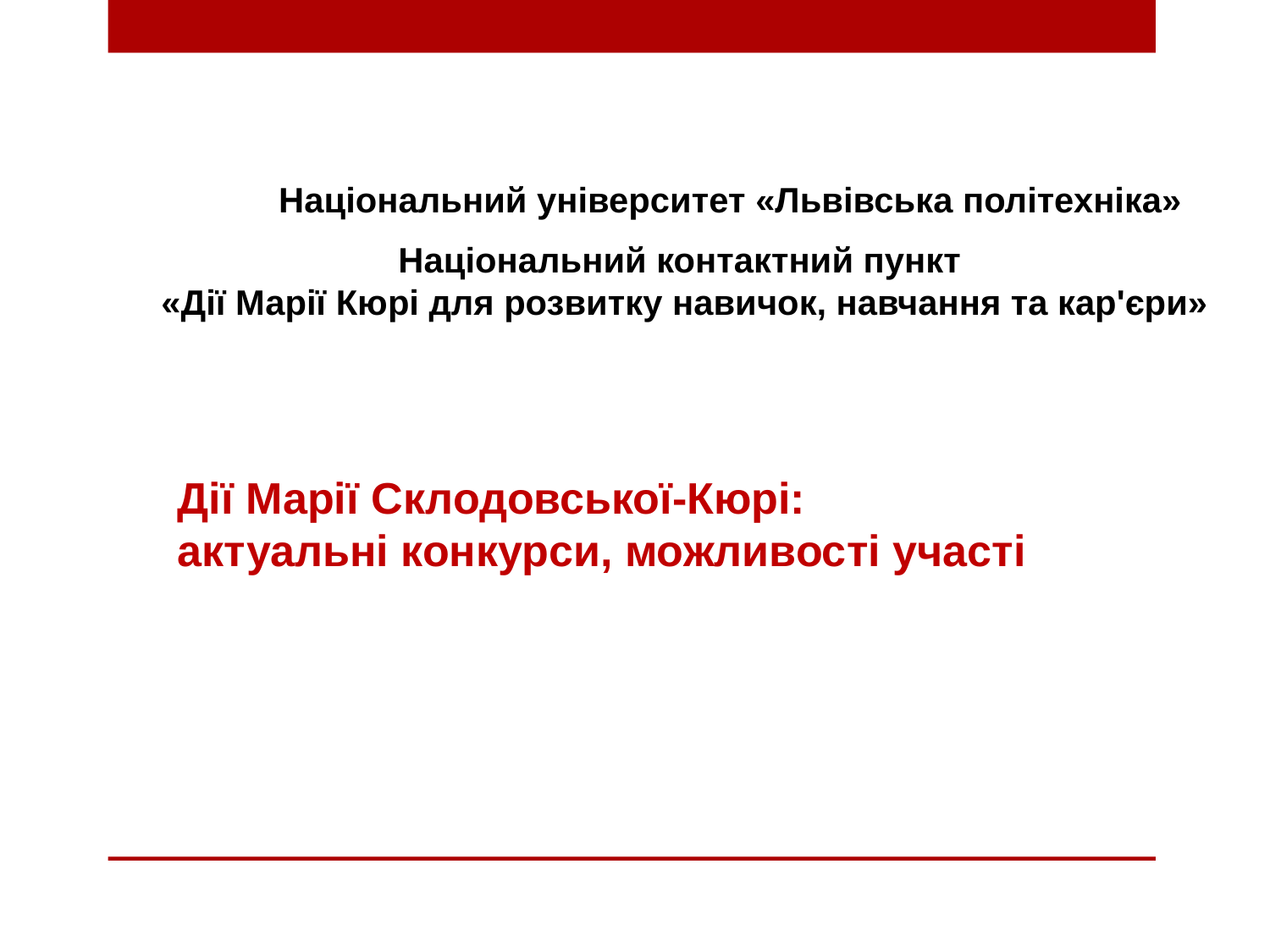

Національний університет «Львівська політехніка»
Національний контактний пункт
«Дії Марії Кюрі для розвитку навичок, навчання та кар'єри»

Дії Марії Склодовської-Кюрі:
актуальні конкурси, можливості участі